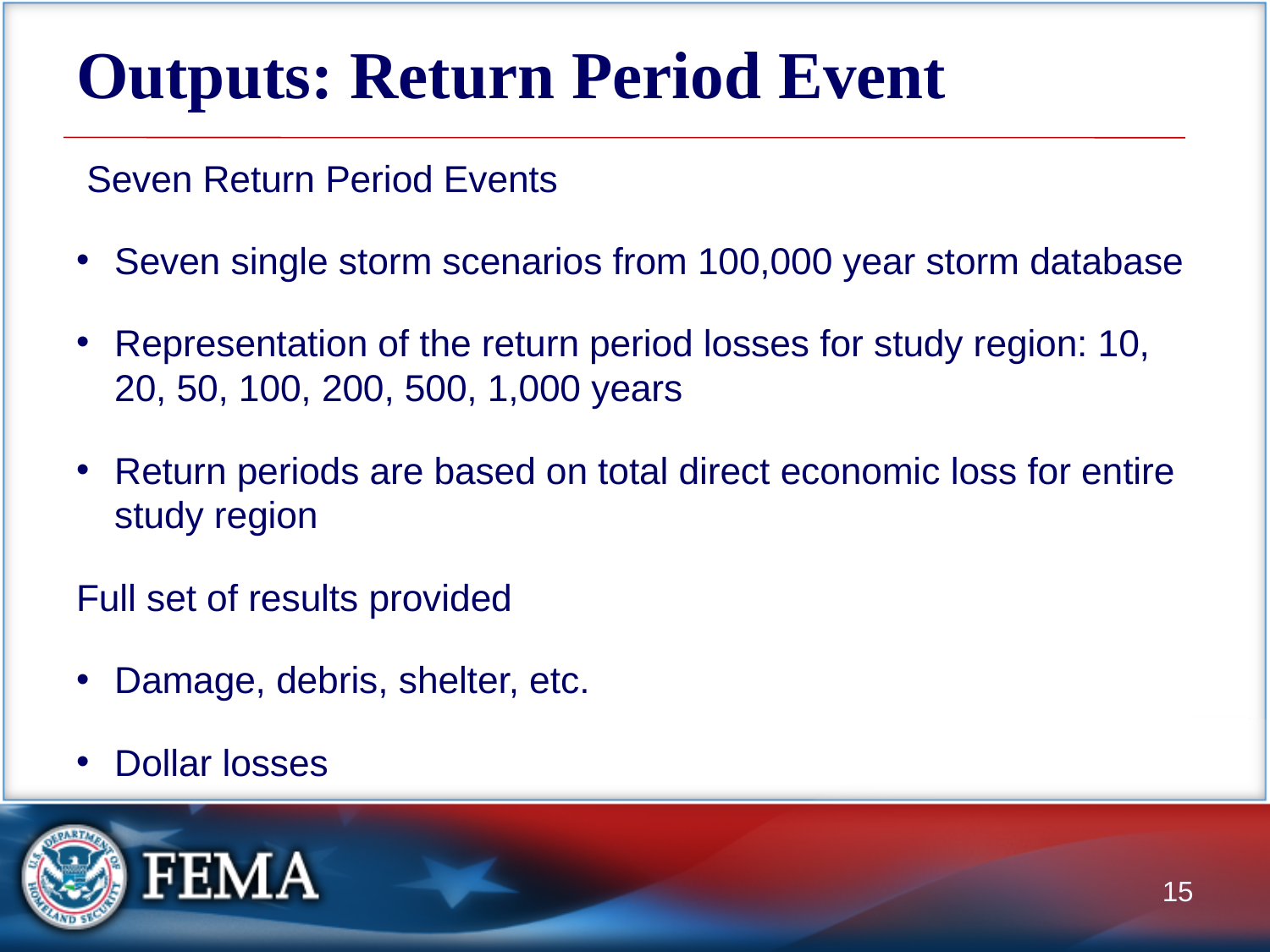

# Outputs: Return Period Event
 Seven Return Period Events
Seven single storm scenarios from 100,000 year storm database
Representation of the return period losses for study region: 10, 20, 50, 100, 200, 500, 1,000 years
Return periods are based on total direct economic loss for entire study region
Full set of results provided
Damage, debris, shelter, etc.
Dollar losses
15